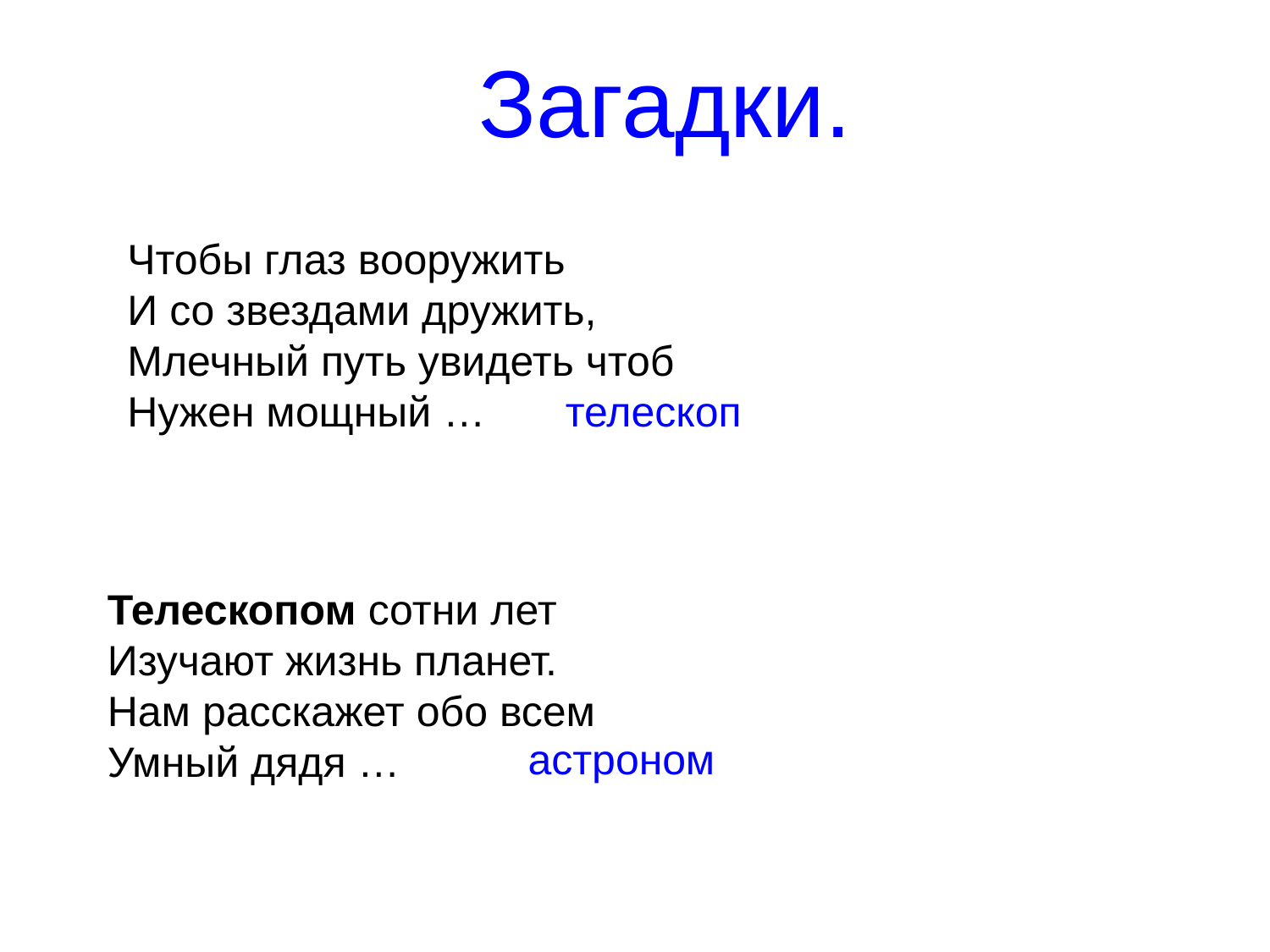

Загадки.
Чтобы глаз вооружить
И со звездами дружить,
Млечный путь увидеть чтоб
Нужен мощный …
телескоп
Телескопом сотни лет
Изучают жизнь планет.
Нам расскажет обо всем
Умный дядя …

астроном